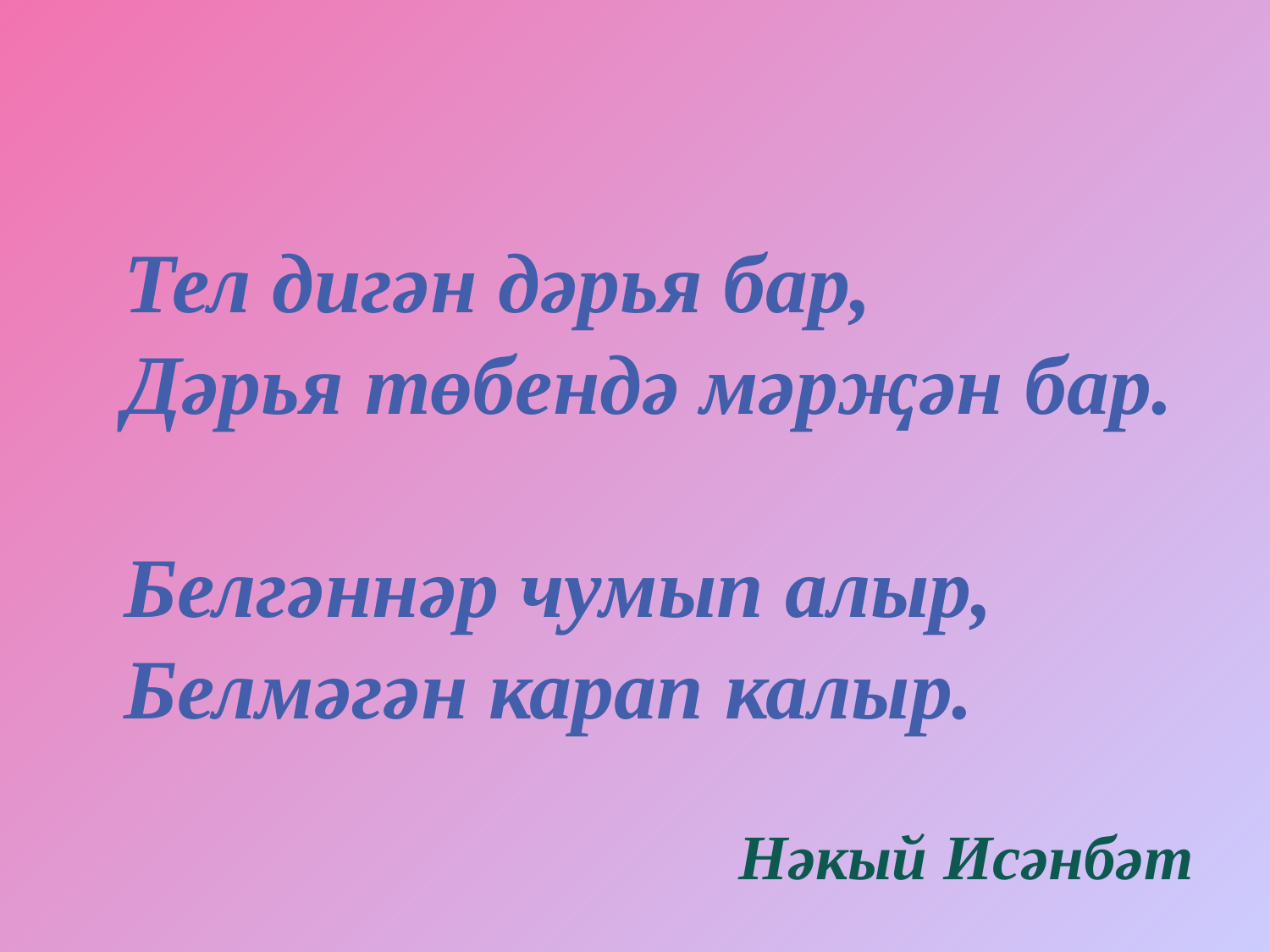

#
	Тел дигән дәрья бар,
Дәрья төбендә мәрҗән бар.
Белгәннәр чумып алыр,
Белмәгән карап калыр.
Нәкый Исәнбәт